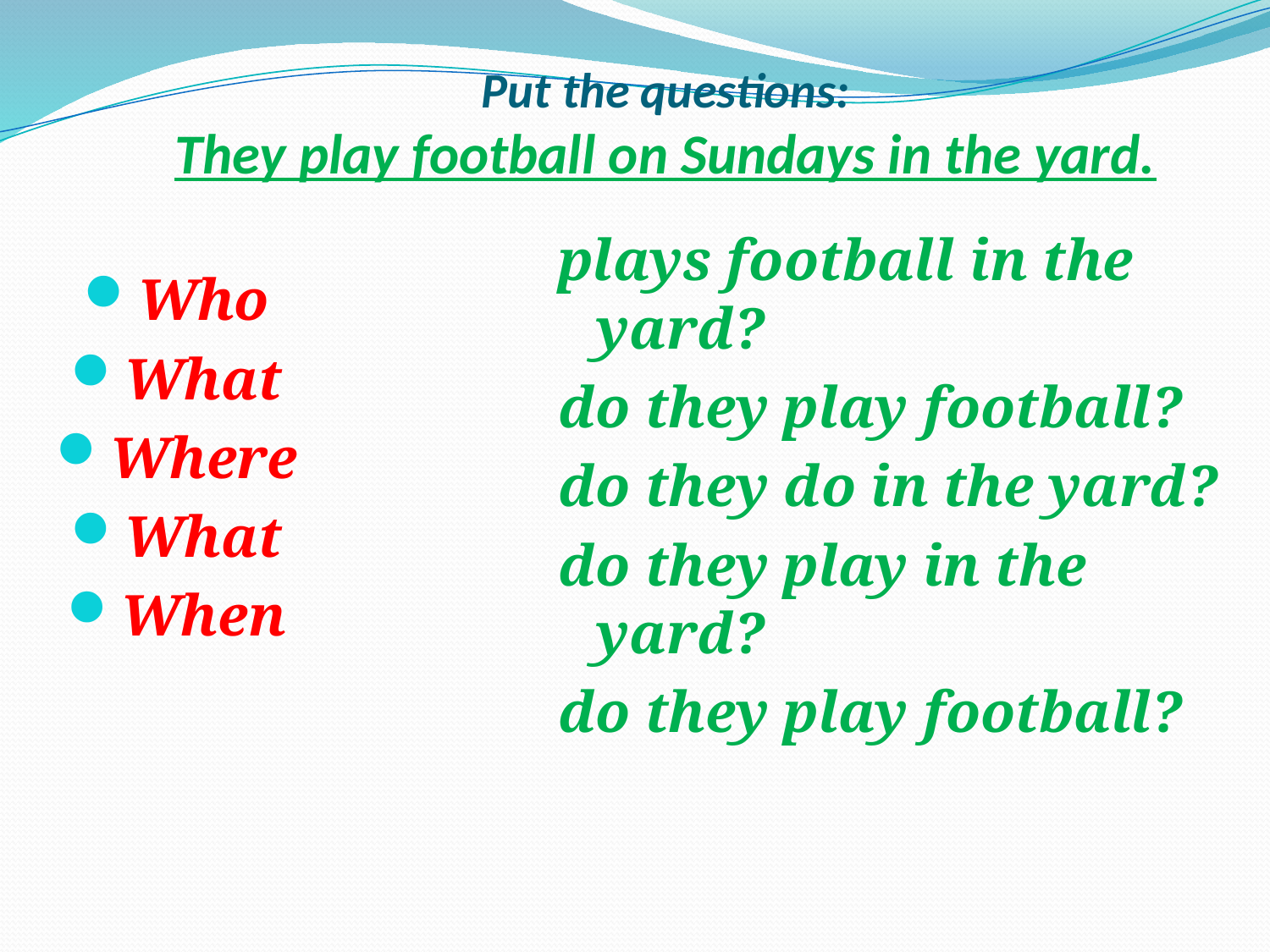

# Put the questions: They play football on Sundays in the yard.
plays football in the yard?
do they play football?
do they do in the yard?
do they play in the yard?
do they play football?

Who
What
Where
What
When